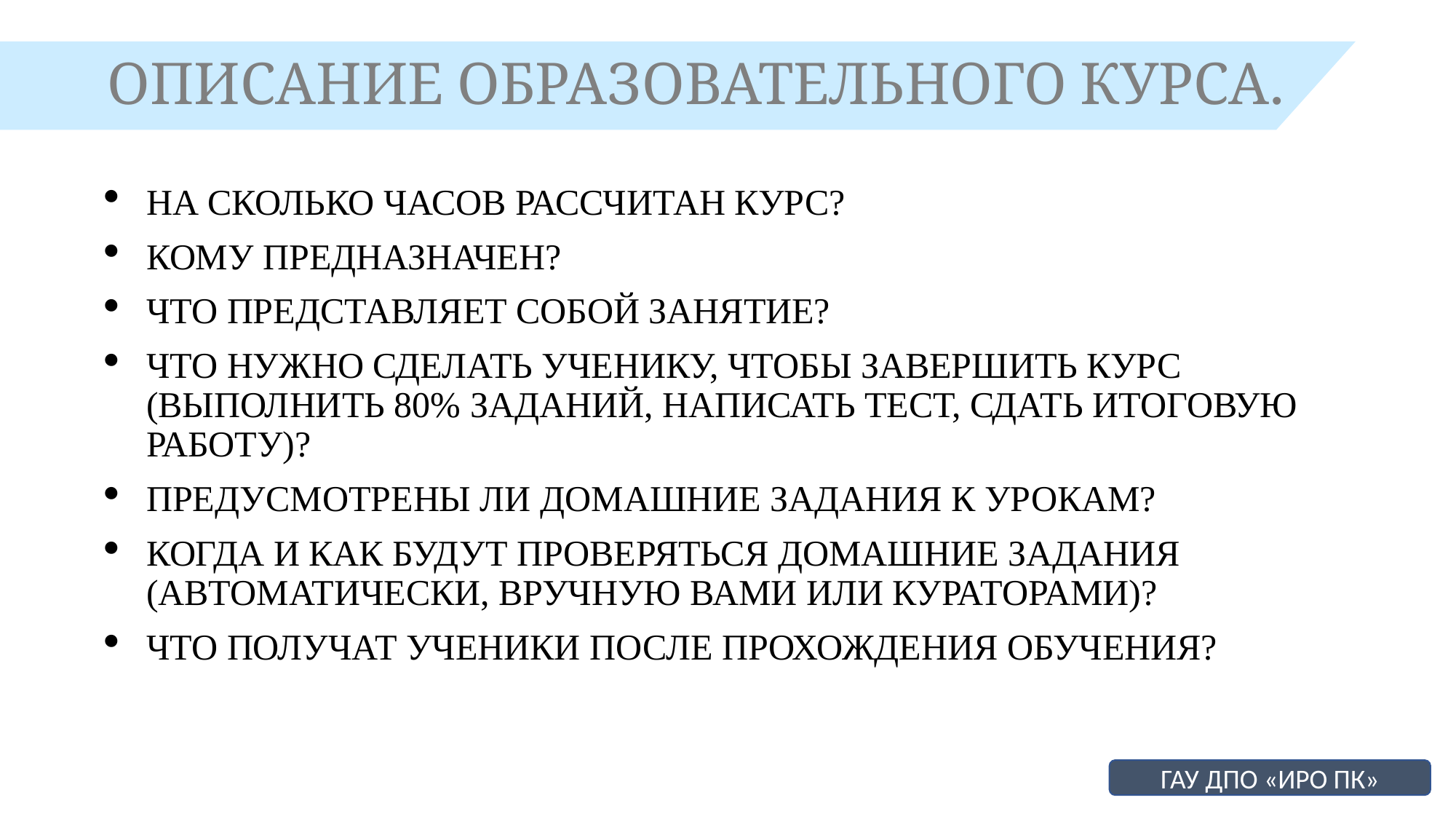

# ОПИСАНИЕ ОБРАЗОВАТЕЛЬНОГО КУРСА.

НА СКОЛЬКО ЧАСОВ РАССЧИТАН КУРС?
КОМУ ПРЕДНАЗНАЧЕН?
ЧТО ПРЕДСТАВЛЯЕТ СОБОЙ ЗАНЯТИЕ?
ЧТО НУЖНО СДЕЛАТЬ УЧЕНИКУ, ЧТОБЫ ЗАВЕРШИТЬ КУРС (ВЫПОЛНИТЬ 80% ЗАДАНИЙ, НАПИСАТЬ ТЕСТ, СДАТЬ ИТОГОВУЮ РАБОТУ)?
ПРЕДУСМОТРЕНЫ ЛИ ДОМАШНИЕ ЗАДАНИЯ К УРОКАМ?
КОГДА И КАК БУДУТ ПРОВЕРЯТЬСЯ ДОМАШНИЕ ЗАДАНИЯ (АВТОМАТИЧЕСКИ, ВРУЧНУЮ ВАМИ ИЛИ КУРАТОРАМИ)?
ЧТО ПОЛУЧАТ УЧЕНИКИ ПОСЛЕ ПРОХОЖДЕНИЯ ОБУЧЕНИЯ?

ГАУ ДПО «ИРО ПК»